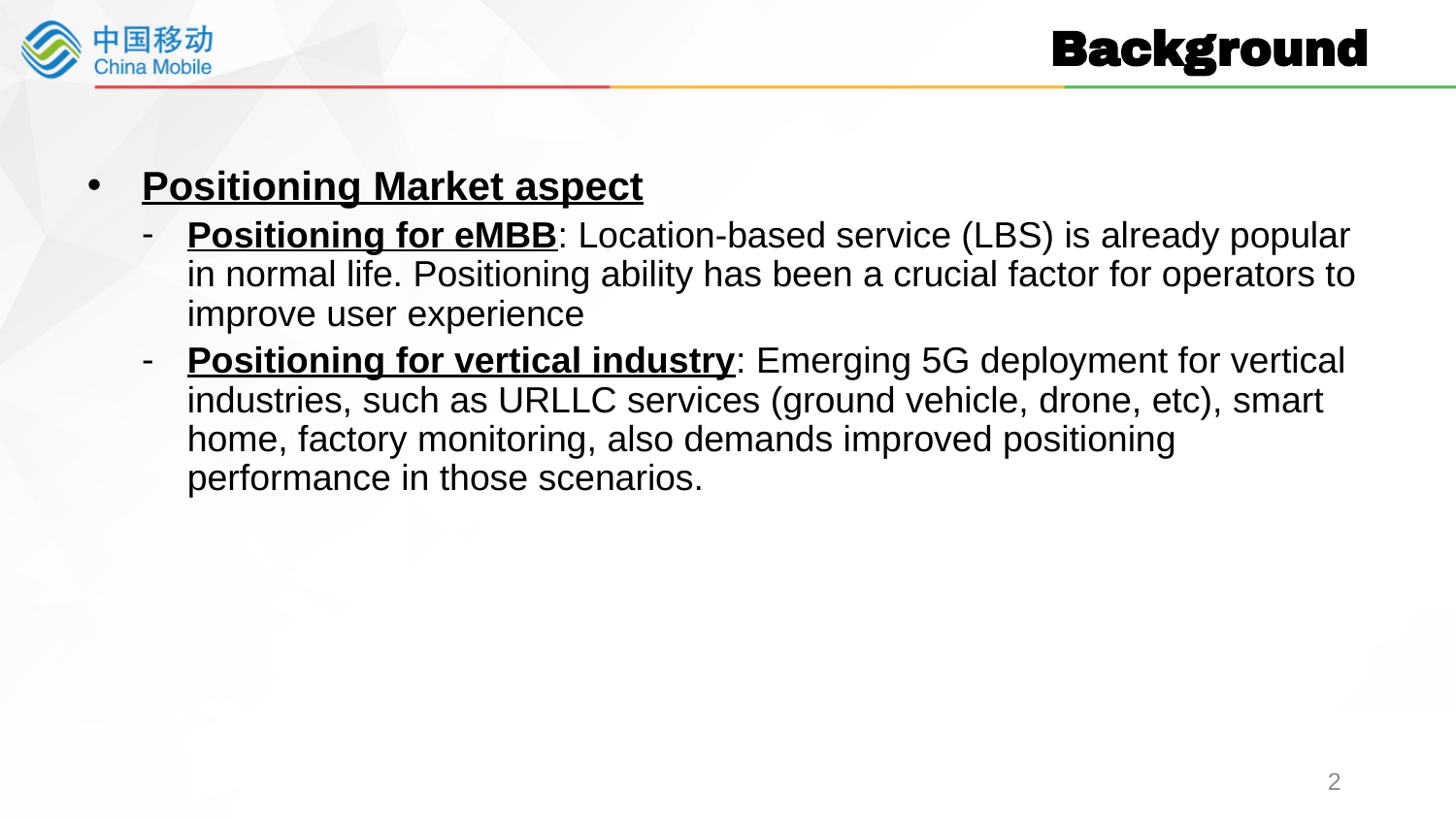

# Background

Positioning Market aspect
Positioning for eMBB: Location-based service (LBS) is already popular in normal life. Positioning ability has been a crucial factor for operators to improve user experience
Positioning for vertical industry: Emerging 5G deployment for vertical industries, such as URLLC services (ground vehicle, drone, etc), smart home, factory monitoring, also demands improved positioning performance in those scenarios.

2